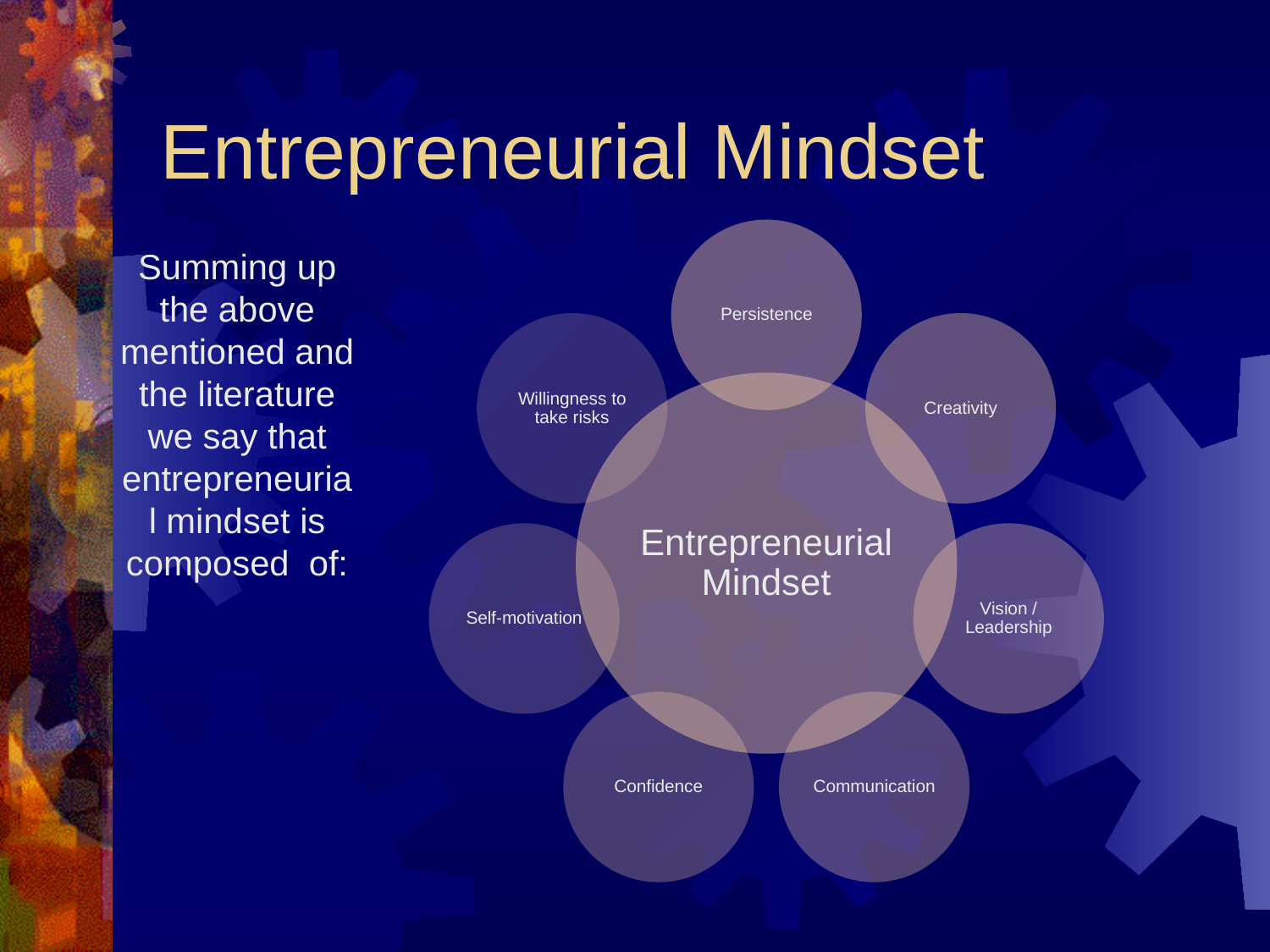

# Entrepreneurial Mindset
Entrepreneurial Mindset
Persistence
Creativity
Vision / Leadership
Communication
Confidence
Self-motivation
Willingness to take risks
Summing up the above mentioned and the literature we say that entrepreneurial mindset is composed  of: